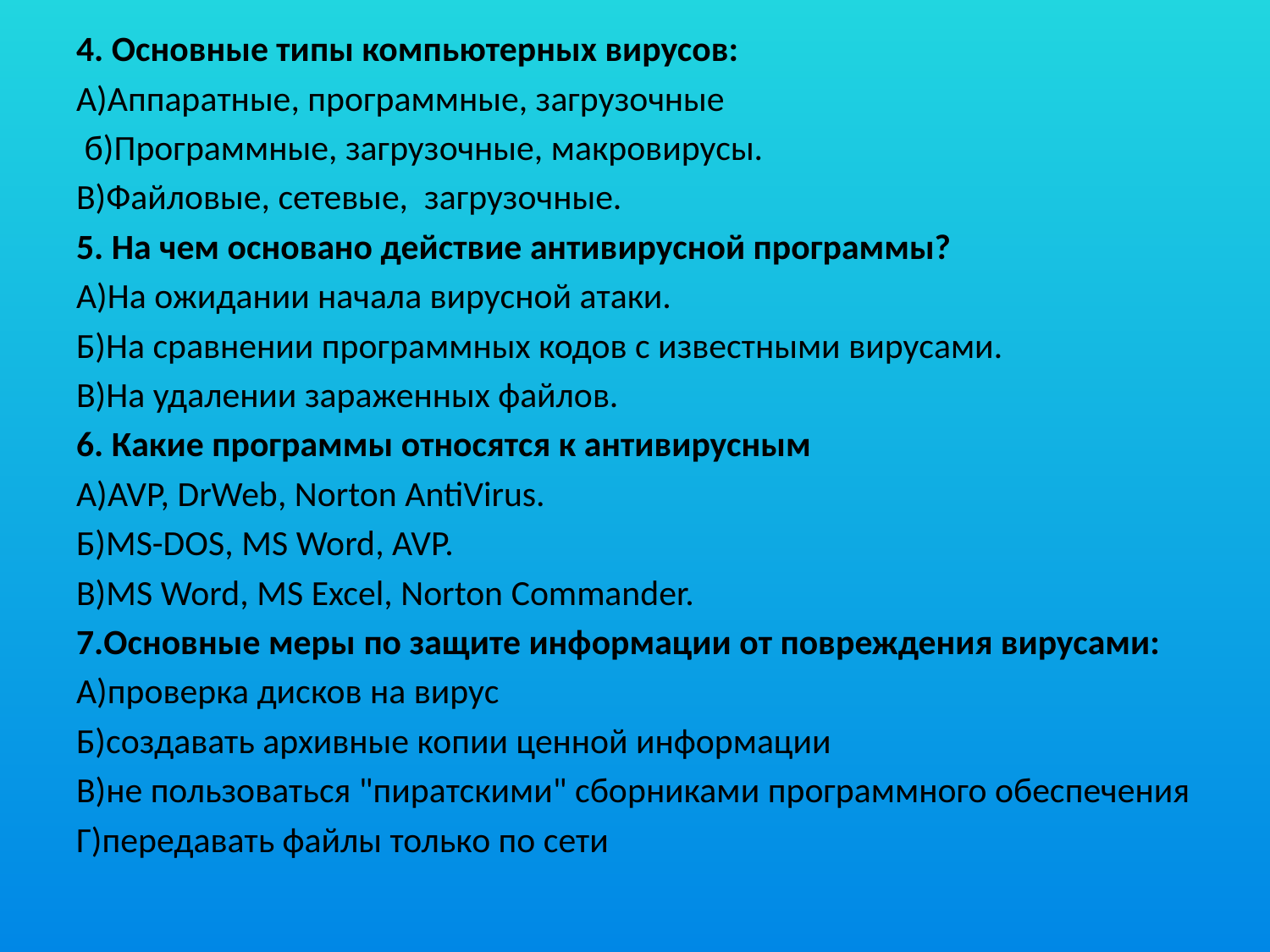

4. Основные типы компьютерных вирусов:
А)Аппаратные, программные, загрузочные
 б)Программные, загрузочные, макровирусы.
В)Файловые, сетевые,  загрузочные.
5. На чем основано действие антивирусной программы?
А)На ожидании начала вирусной атаки.
Б)На сравнении программных кодов с известными вирусами.
В)На удалении зараженных файлов.
6. Какие программы относятся к антивирусным
А)AVP, DrWeb, Norton AntiVirus.
Б)MS-DOS, MS Word, AVP.
В)MS Word, MS Excel, Norton Commander.
7.Основные меры по защите информации от повреждения вирусами:
А)проверка дисков на вирус
Б)создавать архивные копии ценной информации
В)не пользоваться "пиратскими" сборниками программного обеспечения
Г)передавать файлы только по сети